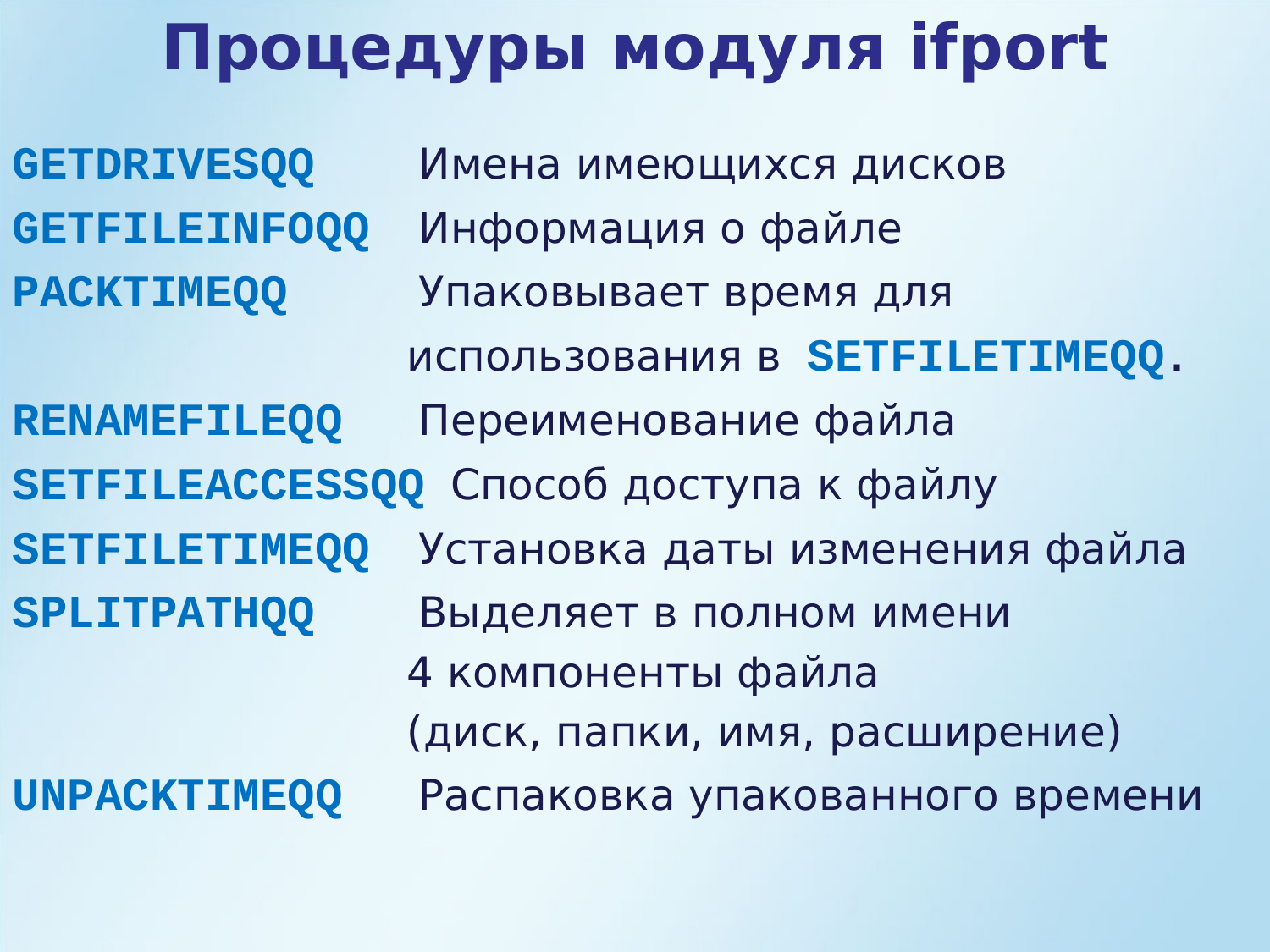

Процедуры модуля ifport
GETDRIVESQQ	 Имена имеющихся дисков
GETFILEINFOQQ	 Информация о файле
PACKTIMEQQ	 Упаковывает время для
			 использования в SETFILETIMEQQ.
RENAMEFILEQQ	 Переименование файла
SETFILEACCESSQQ Способ доступа к файлу
SETFILETIMEQQ	 Установка даты изменения файла
SPLITPATHQQ	 Выделяет в полном имени
			 4 компоненты файла
			 (диск, папки, имя, расширение)
UNPACKTIMEQQ	 Распаковка упакованного времени